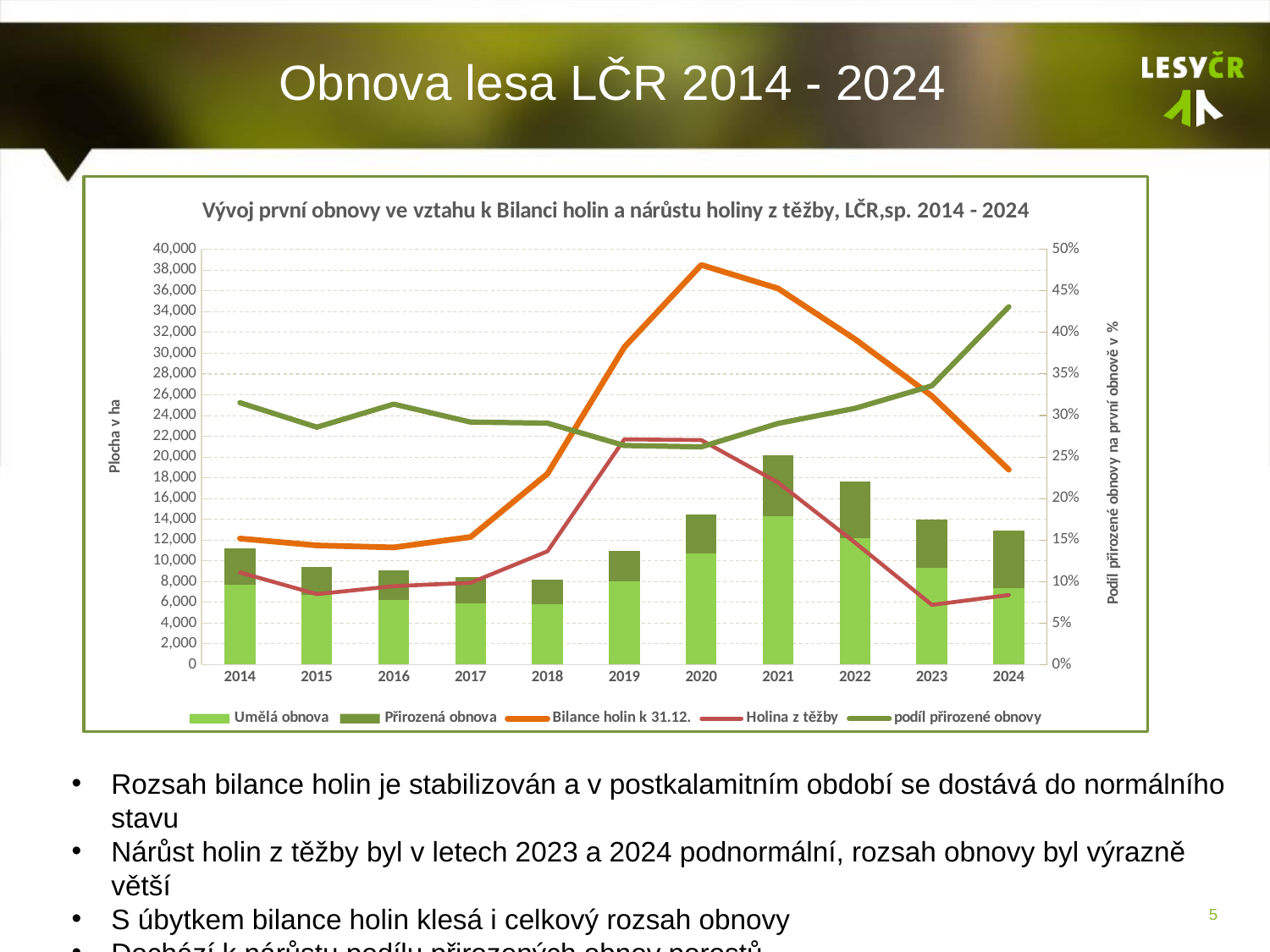

# Obnova lesa LČR 2014 - 2024

### Chart: Vývoj první obnovy ve vztahu k Bilanci holin a nárůstu holiny z těžby, LČR,sp. 2014 - 2024

| Category | Umělá obnova | Přirozená obnova | Bilance holin k 31.12. | Holina z těžby | podíl přirozené obnovy |
|---|---|---|---|---|---|
| 2014 | 7684.530000000018 | 3540.500000000003 | 12149.0 | 8883.0 | 0.31541118375630145 |
| 2015 | 6734.860000000023 | 2697.160000000002 | 11490.0 | 6796.0 | 0.2859578329986572 |
| 2016 | 6221.370000000015 | 2843.410000000002 | 11292.0 | 7566.0 | 0.3136766694834289 |
| 2017 | 5949.270000000026 | 2455.4 | 12294.0 | 7889.0 | 0.2921471039315039 |
| 2018 | 5809.100000000012 | 2382.3399999999983 | 18394.0 | 10920.0 | 0.2908328694344334 |
| 2019 | 8046.900000000005 | 2884.450000000001 | 30585.0 | 21706.0 | 0.2638695129146903 |
| 2020 | 10686.680000000006 | 3798.2000000000003 | 38508.0 | 21634.0 | 0.2622182579351709 |
| 2021 | 14334.990000000042 | 5868.710000000004 | 36236.0 | 17549.0 | 0.2904769918381282 |
| 2022 | 12175.0 | 5435.0 | 31355.529999999715 | 11760.0 | 0.3086314593980693 |
| 2023 | 9304.0 | 4703.0 | 25874.0 | 5759.0 | 0.3357606910830299 |
| 2024 | 7349.269999999831 | 5564.799999999937 | 18782.539999999815 | 6711.0 | 0.4309098525871423 |
Rozsah bilance holin je stabilizován a v postkalamitním období se dostává do normálního stavu
Nárůst holin z těžby byl v letech 2023 a 2024 podnormální, rozsah obnovy byl výrazně větší
S úbytkem bilance holin klesá i celkový rozsah obnovy
Dochází k nárůstu podílu přirozených obnov porostů

5